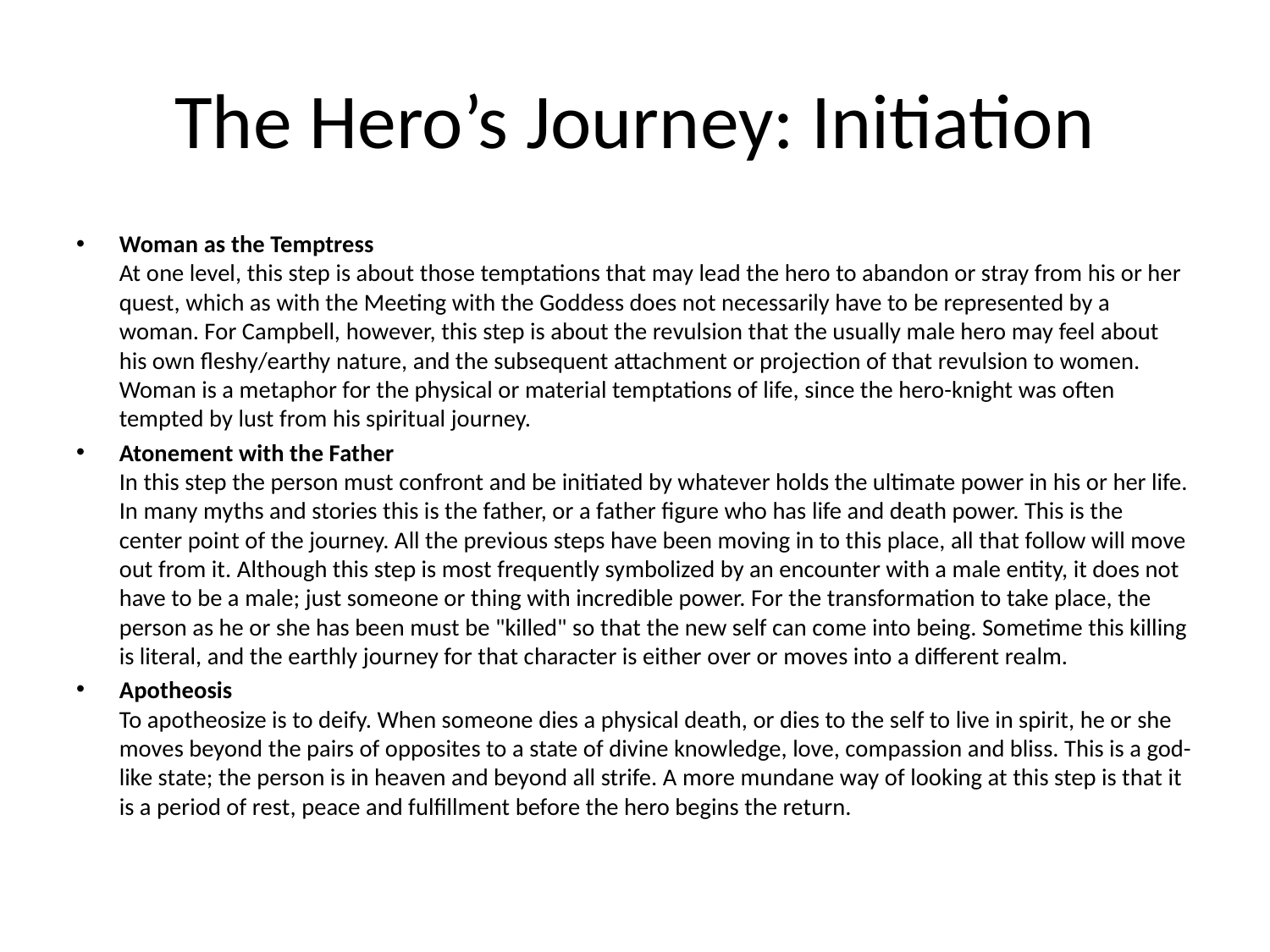

# The Hero’s Journey: Initiation
Woman as the Temptress
At one level, this step is about those temptations that may lead the hero to abandon or stray from his or her quest, which as with the Meeting with the Goddess does not necessarily have to be represented by a woman. For Campbell, however, this step is about the revulsion that the usually male hero may feel about his own fleshy/earthy nature, and the subsequent attachment or projection of that revulsion to women. Woman is a metaphor for the physical or material temptations of life, since the hero-knight was often tempted by lust from his spiritual journey.
Atonement with the Father
In this step the person must confront and be initiated by whatever holds the ultimate power in his or her life. In many myths and stories this is the father, or a father figure who has life and death power. This is the center point of the journey. All the previous steps have been moving in to this place, all that follow will move out from it. Although this step is most frequently symbolized by an encounter with a male entity, it does not have to be a male; just someone or thing with incredible power. For the transformation to take place, the person as he or she has been must be "killed" so that the new self can come into being. Sometime this killing is literal, and the earthly journey for that character is either over or moves into a different realm.
Apotheosis
To apotheosize is to deify. When someone dies a physical death, or dies to the self to live in spirit, he or she moves beyond the pairs of opposites to a state of divine knowledge, love, compassion and bliss. This is a god-like state; the person is in heaven and beyond all strife. A more mundane way of looking at this step is that it is a period of rest, peace and fulfillment before the hero begins the return.